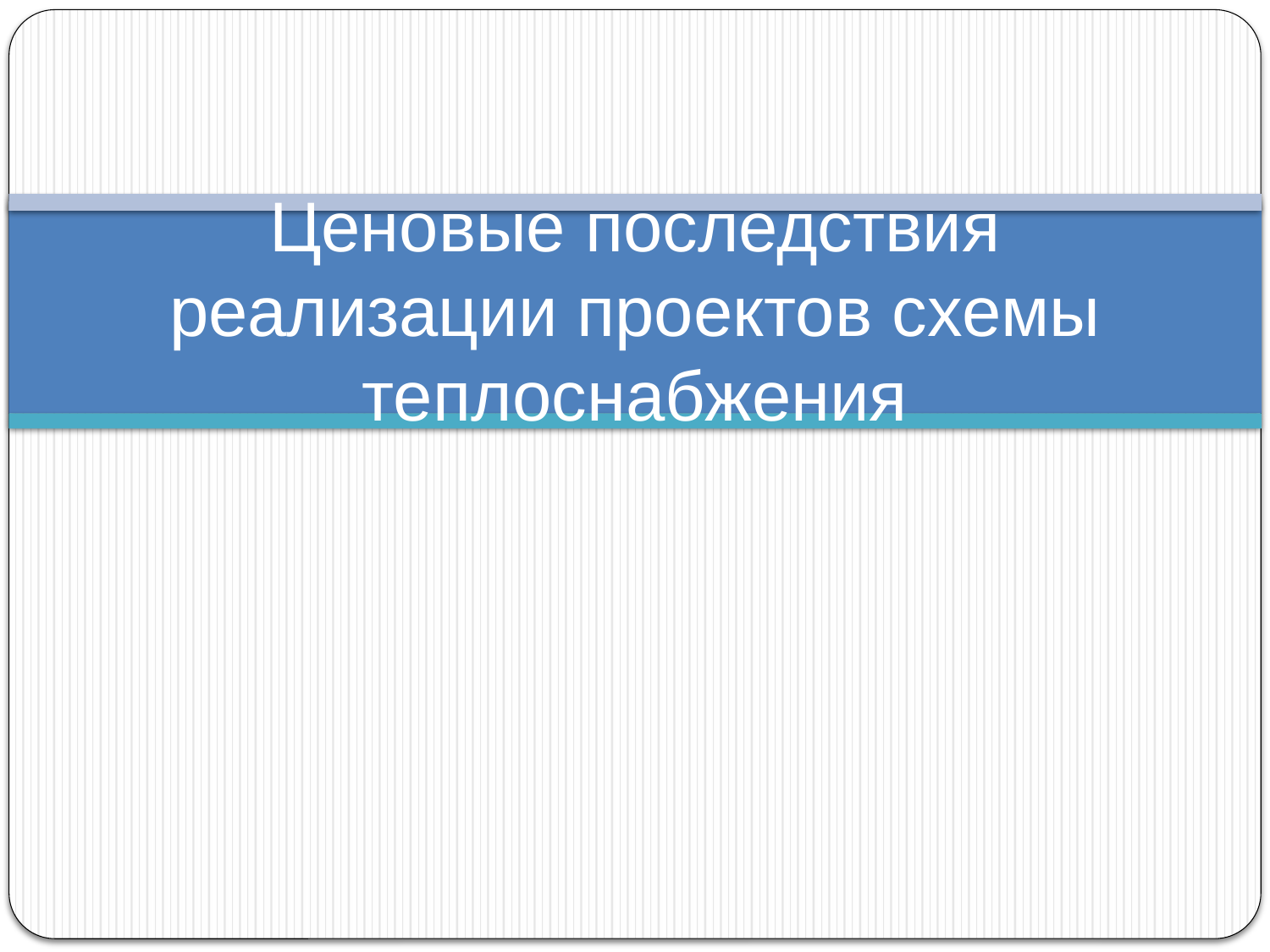

# Ценовые последствия реализации проектов схемы теплоснабжения